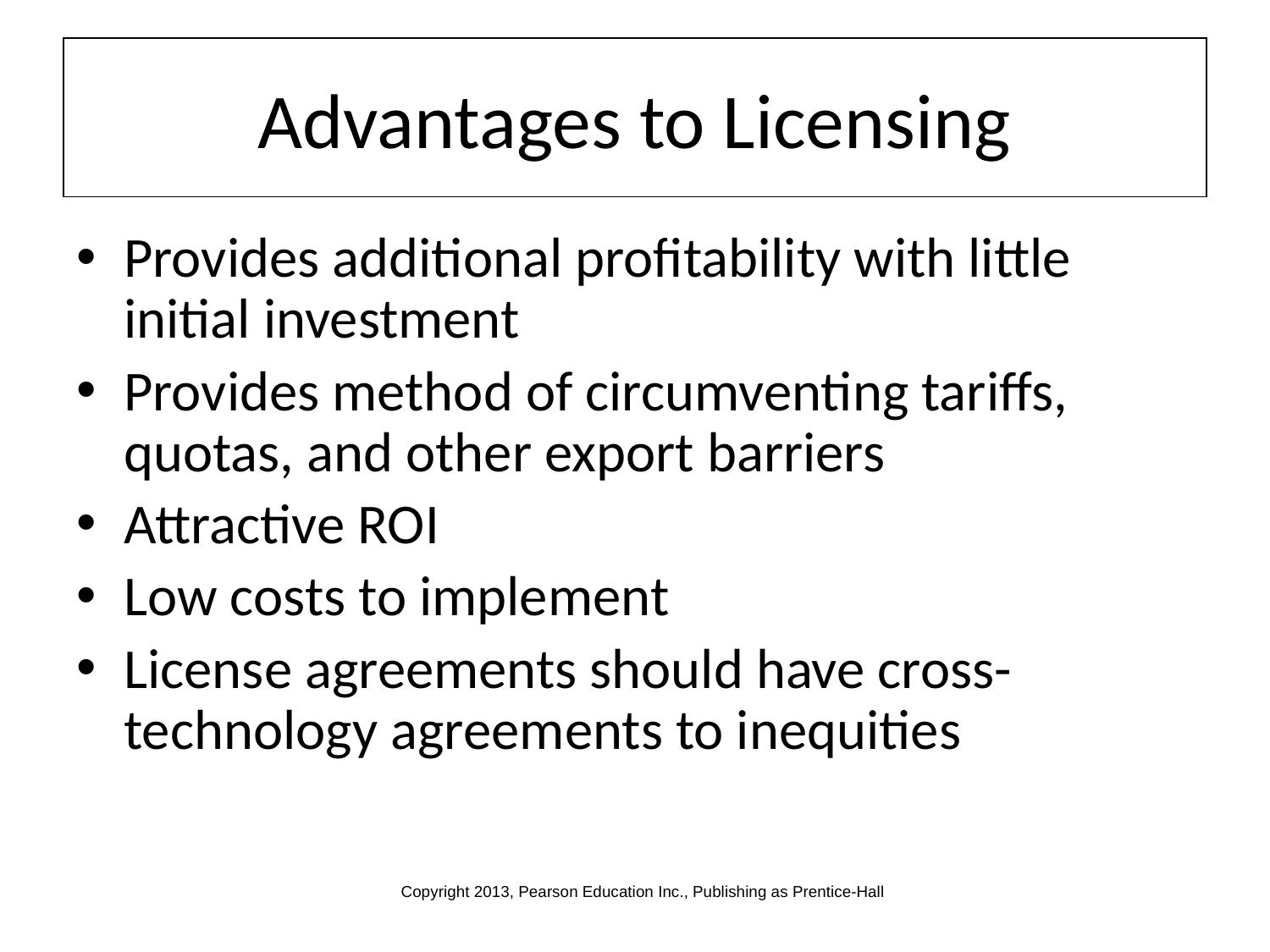

# Advantages to Licensing
Provides additional profitability with little initial investment
Provides method of circumventing tariffs, quotas, and other export barriers
Attractive ROI
Low costs to implement
License agreements should have cross-technology agreements to inequities

Copyright 2013, Pearson Education Inc., Publishing as Prentice-Hall